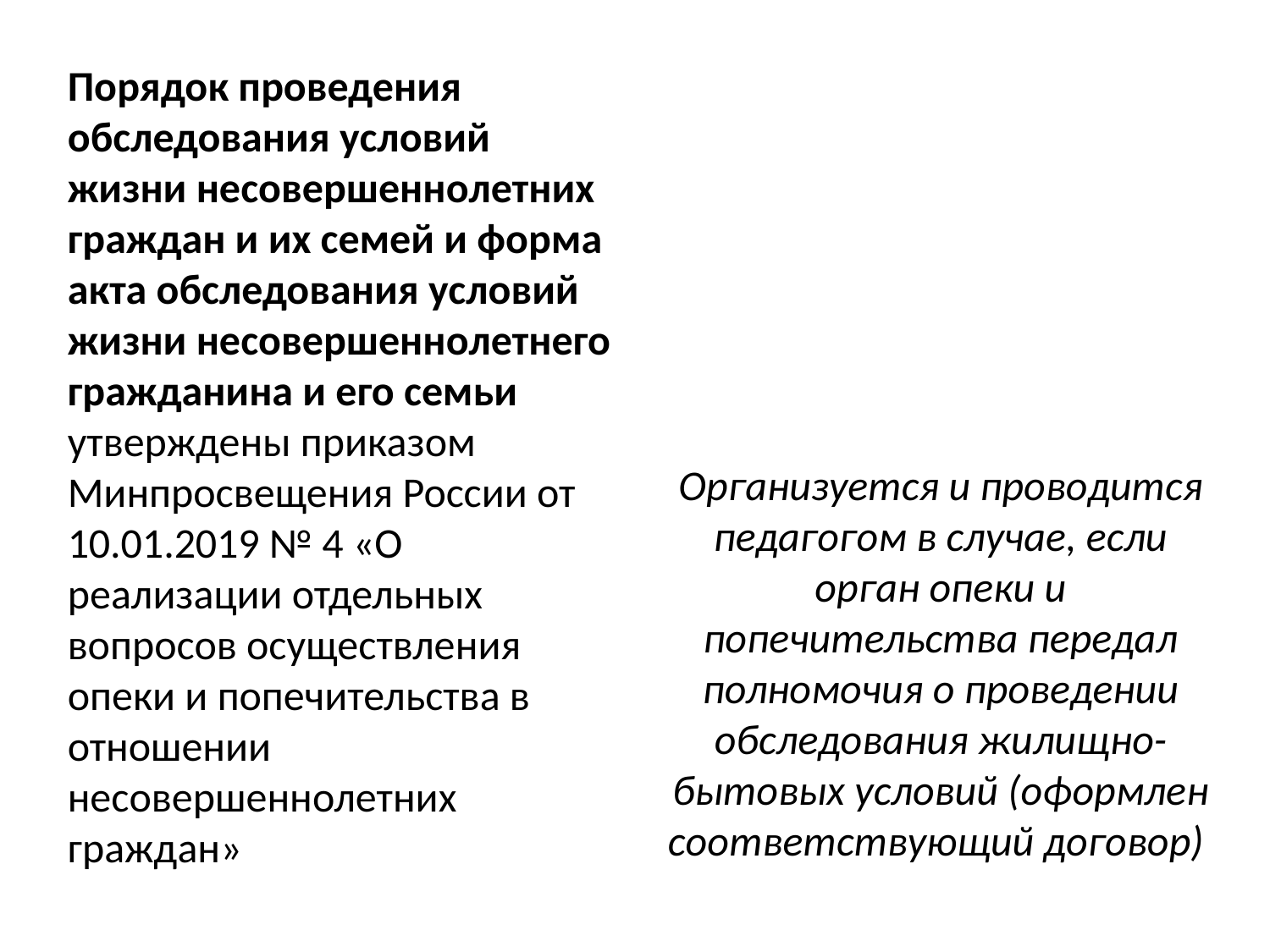

Порядок проведения обследования условий жизни несовершеннолетних граждан и их семей и форма акта обследования условий жизни несовершеннолетнего гражданина и его семьи утверждены приказом Минпросвещения России от 10.01.2019 № 4 «О реализации отдельных вопросов осуществления опеки и попечительства в отношении несовершеннолетних граждан»
# Организуется и проводится педагогом в случае, если орган опеки и попечительства передал полномочия о проведении обследования жилищно-бытовых условий (оформлен соответствующий договор)